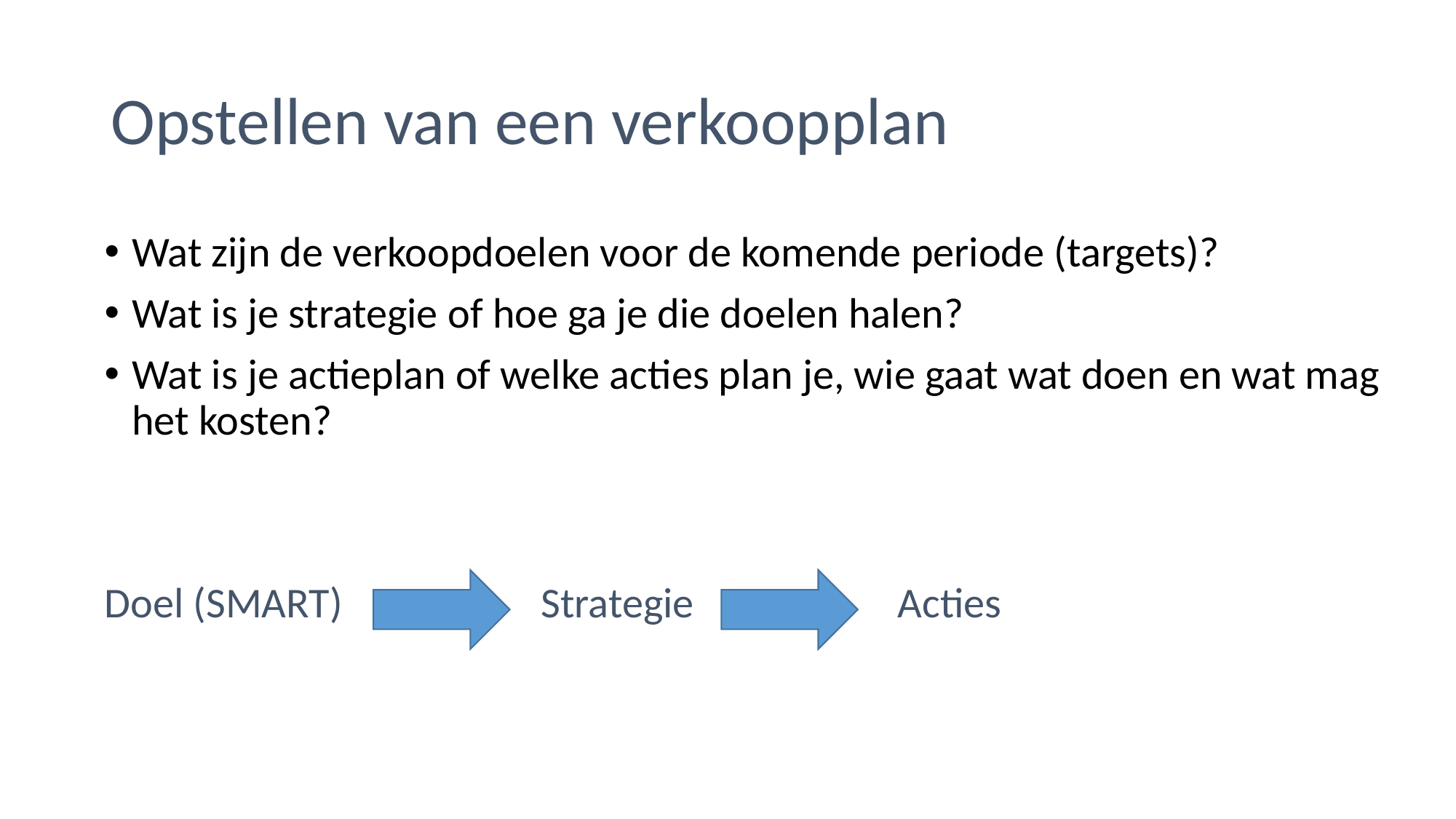

# Opstellen van een verkoopplan
Wat zijn de verkoopdoelen voor de komende periode (targets)?
Wat is je strategie of hoe ga je die doelen halen?
Wat is je actieplan of welke acties plan je, wie gaat wat doen en wat mag het kosten?

Doel (SMART) 		Strategie		   Acties